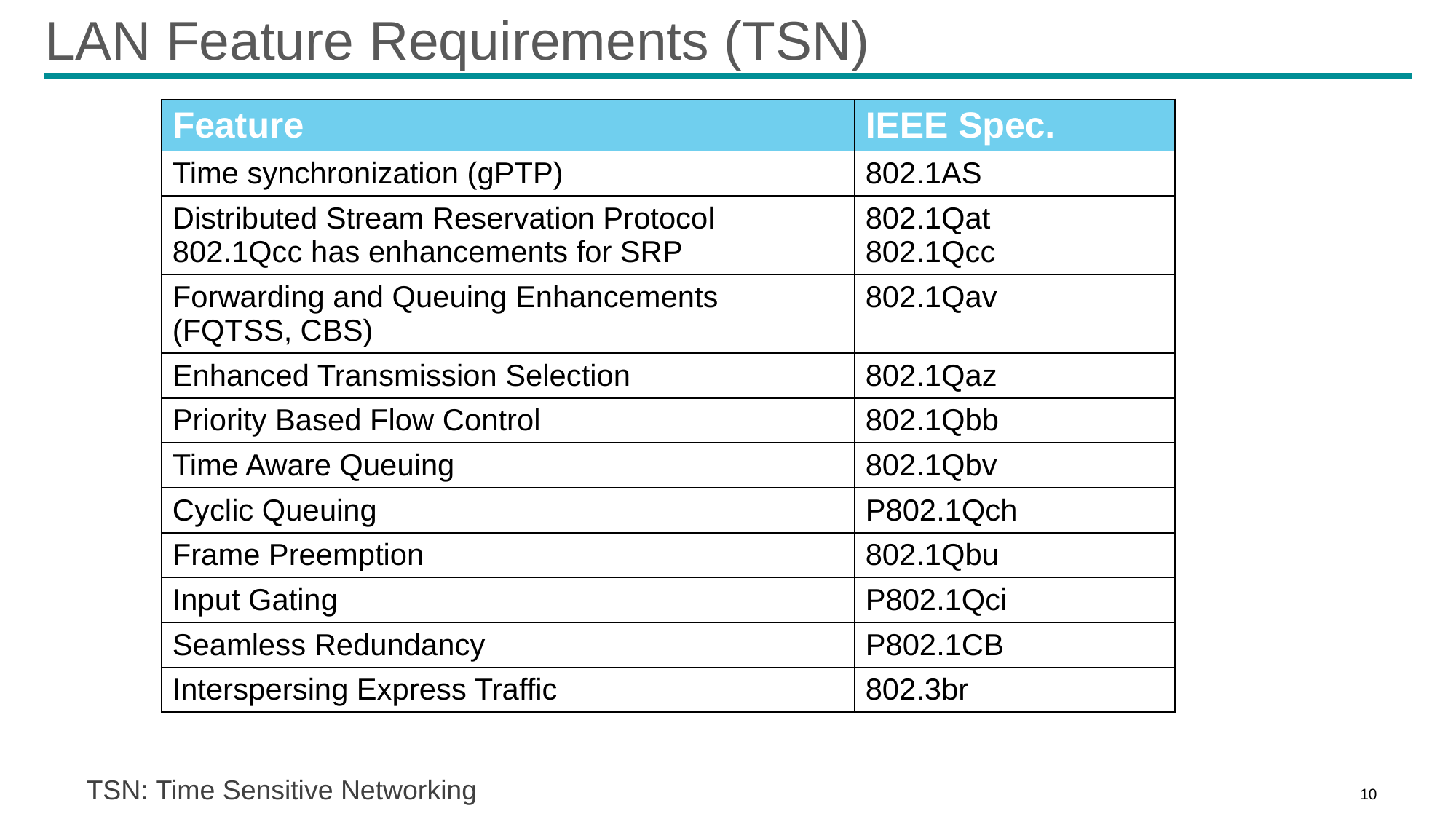

# LAN Feature Requirements (TSN)
| Feature | IEEE Spec. |
| --- | --- |
| Time synchronization (gPTP) | 802.1AS |
| Distributed Stream Reservation Protocol 802.1Qcc has enhancements for SRP | 802.1Qat 802.1Qcc |
| Forwarding and Queuing Enhancements (FQTSS, CBS) | 802.1Qav |
| Enhanced Transmission Selection | 802.1Qaz |
| Priority Based Flow Control | 802.1Qbb |
| Time Aware Queuing | 802.1Qbv |
| Cyclic Queuing | P802.1Qch |
| Frame Preemption | 802.1Qbu |
| Input Gating | P802.1Qci |
| Seamless Redundancy | P802.1CB |
| Interspersing Express Traffic | 802.3br |
TSN: Time Sensitive Networking